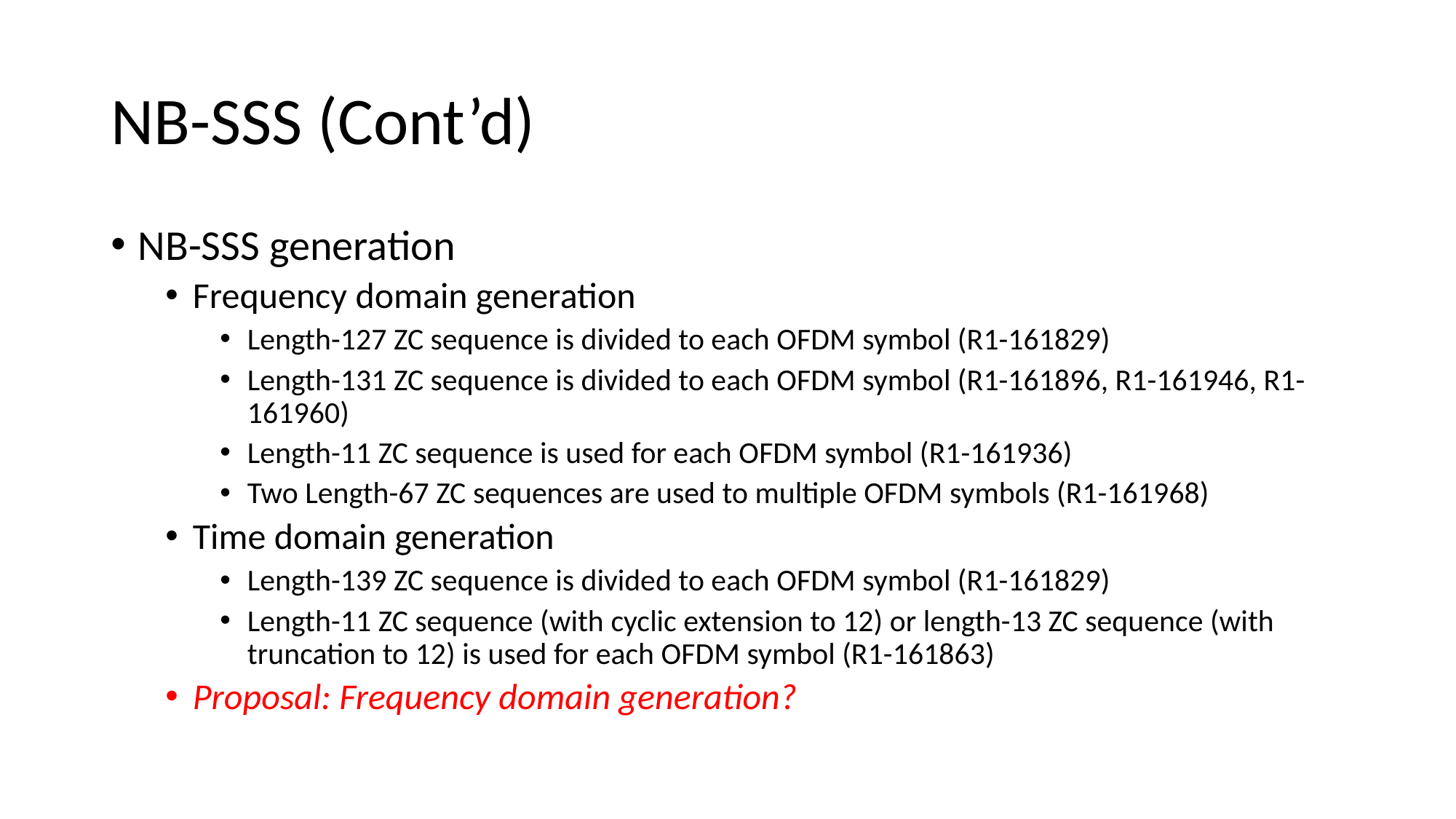

# NB-SSS (Cont’d)
NB-SSS generation
Frequency domain generation
Length-127 ZC sequence is divided to each OFDM symbol (R1-161829)
Length-131 ZC sequence is divided to each OFDM symbol (R1-161896, R1-161946, R1-161960)
Length-11 ZC sequence is used for each OFDM symbol (R1-161936)
Two Length-67 ZC sequences are used to multiple OFDM symbols (R1-161968)
Time domain generation
Length-139 ZC sequence is divided to each OFDM symbol (R1-161829)
Length-11 ZC sequence (with cyclic extension to 12) or length-13 ZC sequence (with truncation to 12) is used for each OFDM symbol (R1-161863)
Proposal: Frequency domain generation?